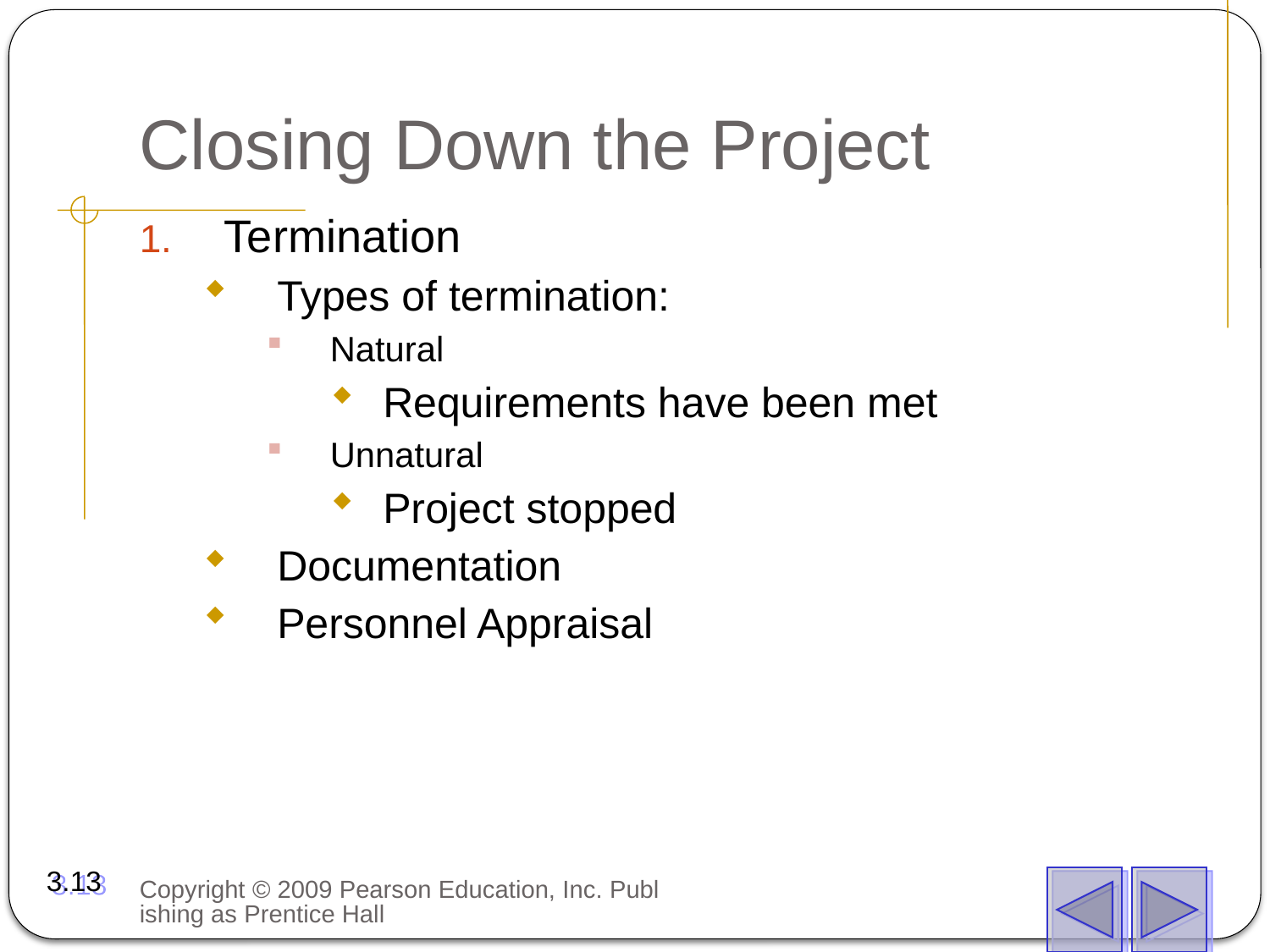

# Closing Down the Project
Termination
Types of termination:
Natural
Requirements have been met
Unnatural
Project stopped
Documentation
Personnel Appraisal
3.13
Copyright © 2009 Pearson Education, Inc. Publishing as Prentice Hall